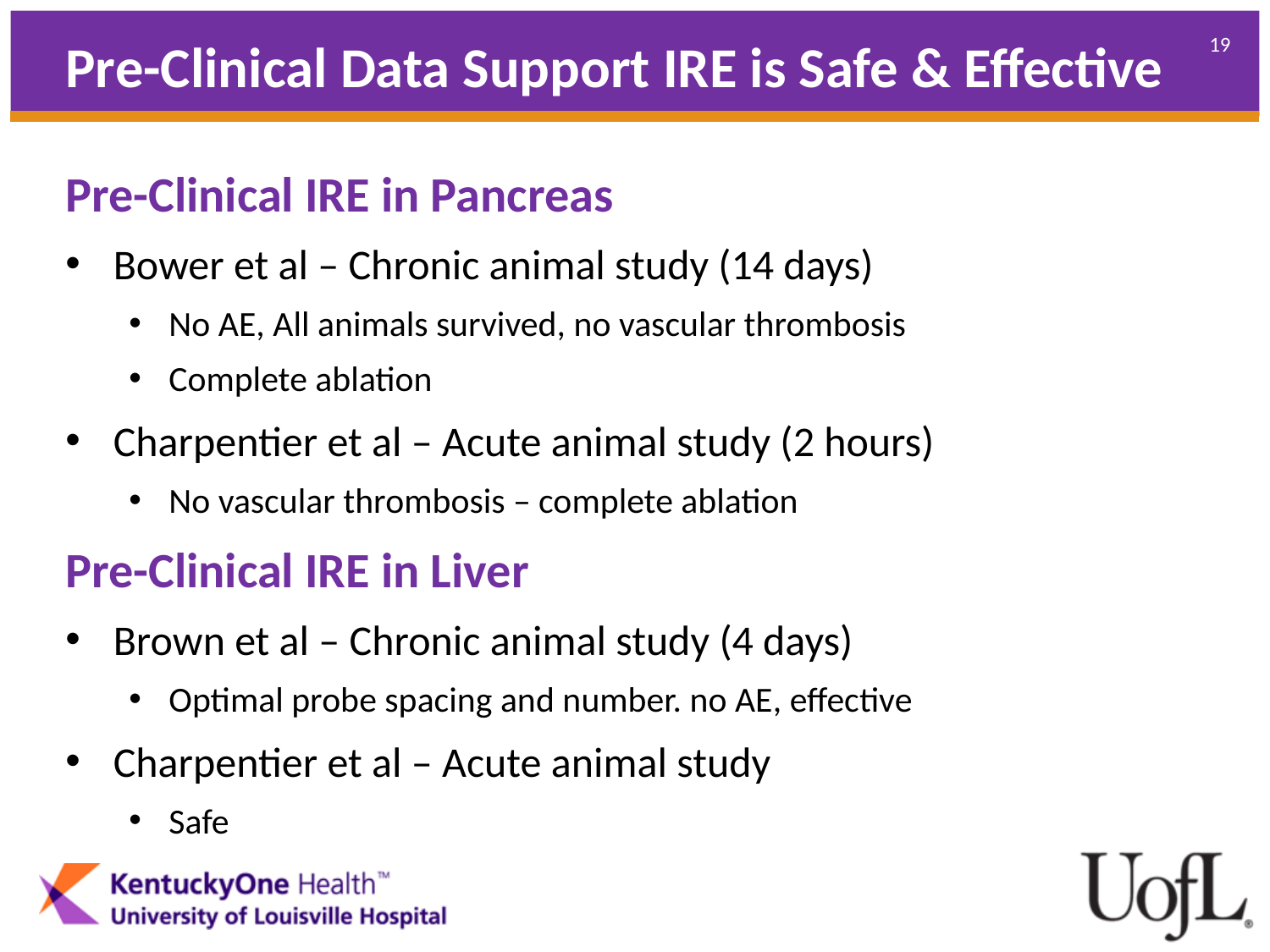

Pre-Clinical Data Support IRE is Safe & Effective
Pre-Clinical IRE in Pancreas
Bower et al – Chronic animal study (14 days)
No AE, All animals survived, no vascular thrombosis
Complete ablation
Charpentier et al – Acute animal study (2 hours)
No vascular thrombosis – complete ablation
Pre-Clinical IRE in Liver
Brown et al – Chronic animal study (4 days)
Optimal probe spacing and number. no AE, effective
Charpentier et al – Acute animal study
Safe